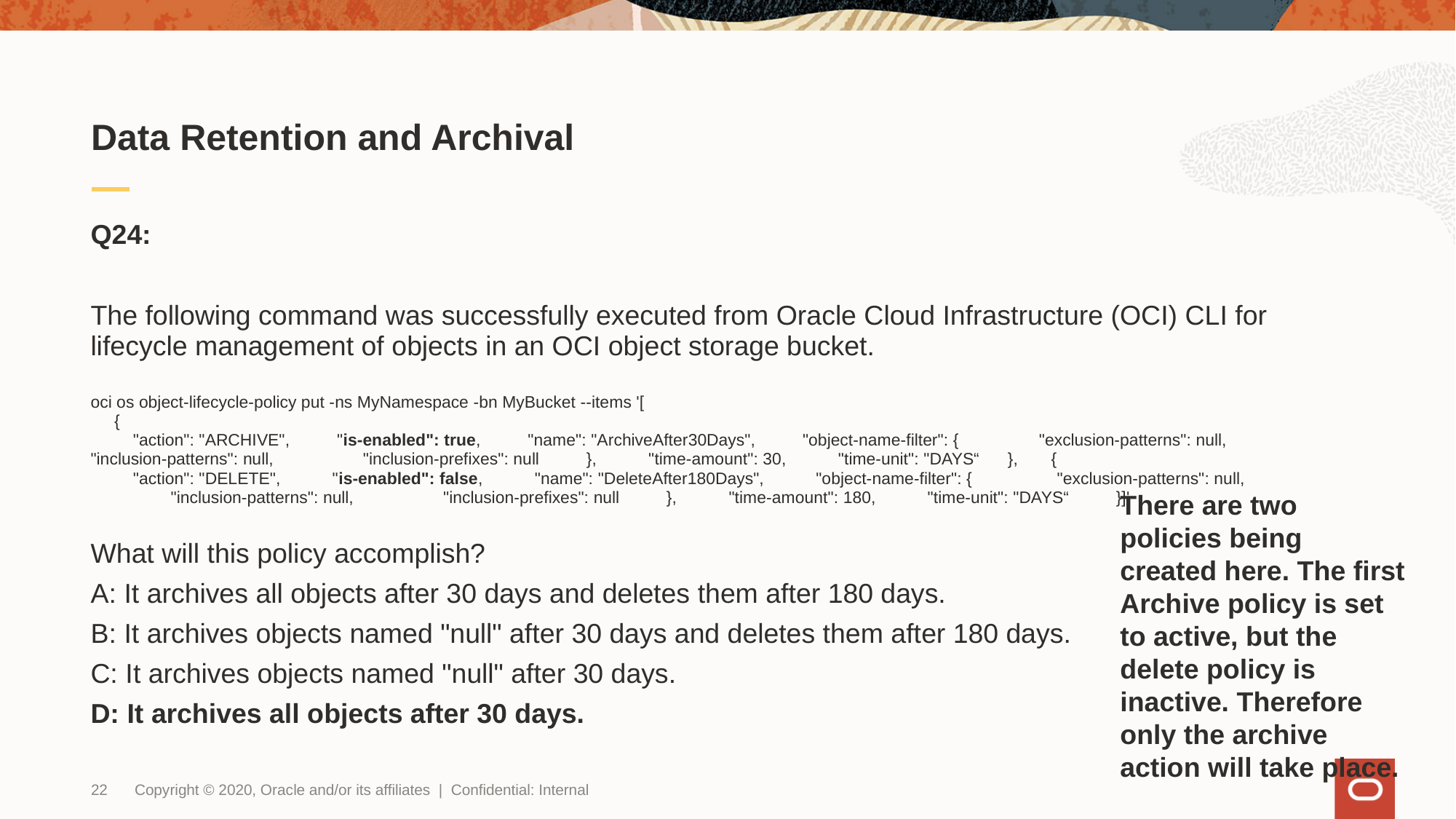

# Data Retention and Archival
Q24:

The following command was successfully executed from Oracle Cloud Infrastructure (OCI) CLI for lifecycle management of objects in an OCI object storage bucket.
oci os object-lifecycle-policy put -ns MyNamespace -bn MyBucket --items '[
     {
         "action": "ARCHIVE",          "is-enabled": true,          "name": "ArchiveAfter30Days",          "object-name-filter": {                 "exclusion-patterns": null,                   "inclusion-patterns": null,                   "inclusion-prefixes": null          },           "time-amount": 30,           "time-unit": "DAYS“      },       {
         "action": "DELETE",           "is-enabled": false,           "name": "DeleteAfter180Days",           "object-name-filter": {                  "exclusion-patterns": null,
                 "inclusion-patterns": null,                   "inclusion-prefixes": null          },           "time-amount": 180,           "time-unit": "DAYS“          }]'
What will this policy accomplish?
A: It archives all objects after 30 days and deletes them after 180 days.
B: It archives objects named "null" after 30 days and deletes them after 180 days.
C: It archives objects named "null" after 30 days.
D: It archives all objects after 30 days.
There are two policies being created here. The first Archive policy is set to active, but the delete policy is inactive. Therefore only the archive action will take place.
22
Copyright © 2020, Oracle and/or its affiliates  |  Confidential: Internal